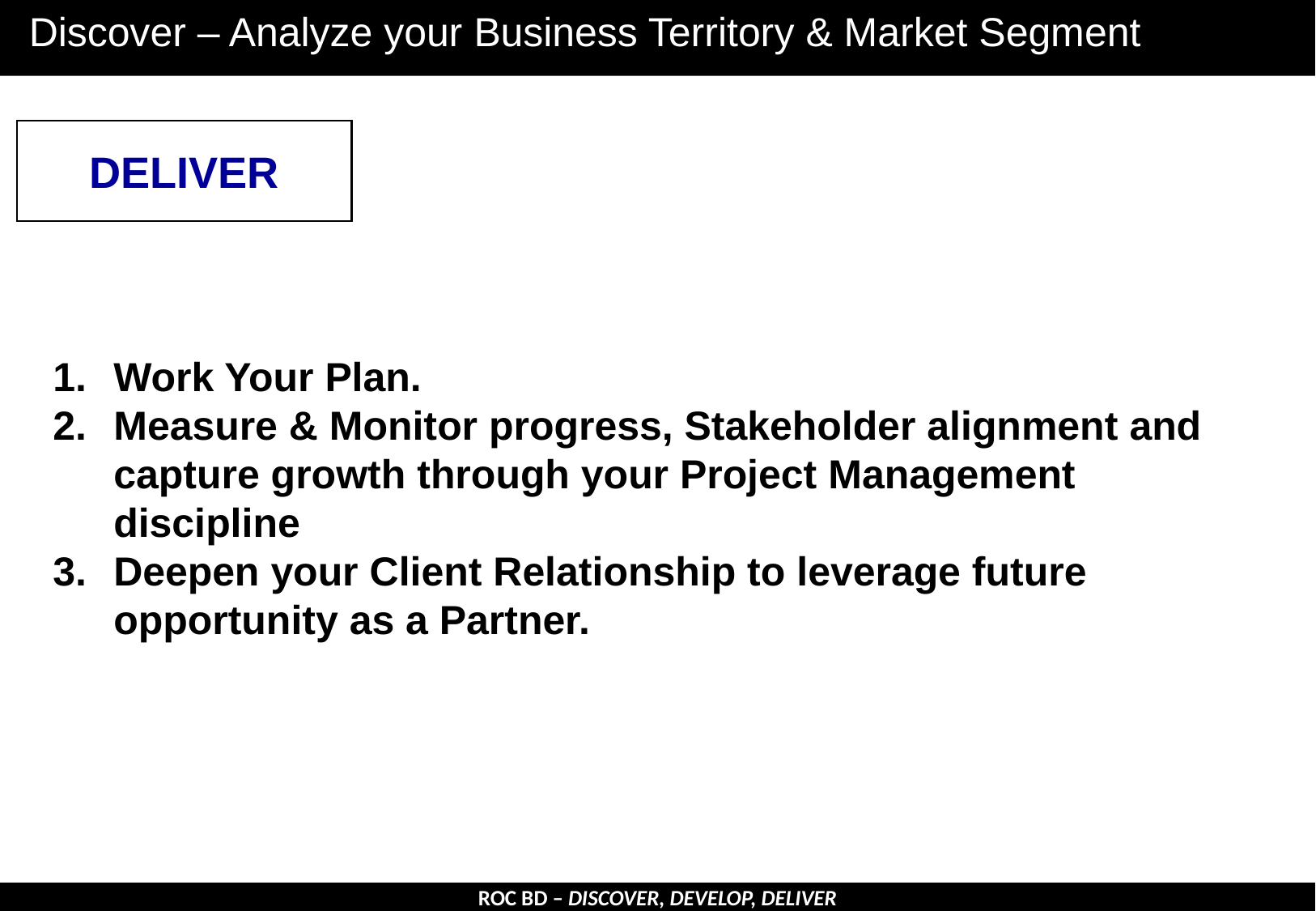

Discover – Analyze your Business Territory & Market Segment
DELIVER
Work Your Plan.
Measure & Monitor progress, Stakeholder alignment and capture growth through your Project Management discipline
Deepen your Client Relationship to leverage future opportunity as a Partner.